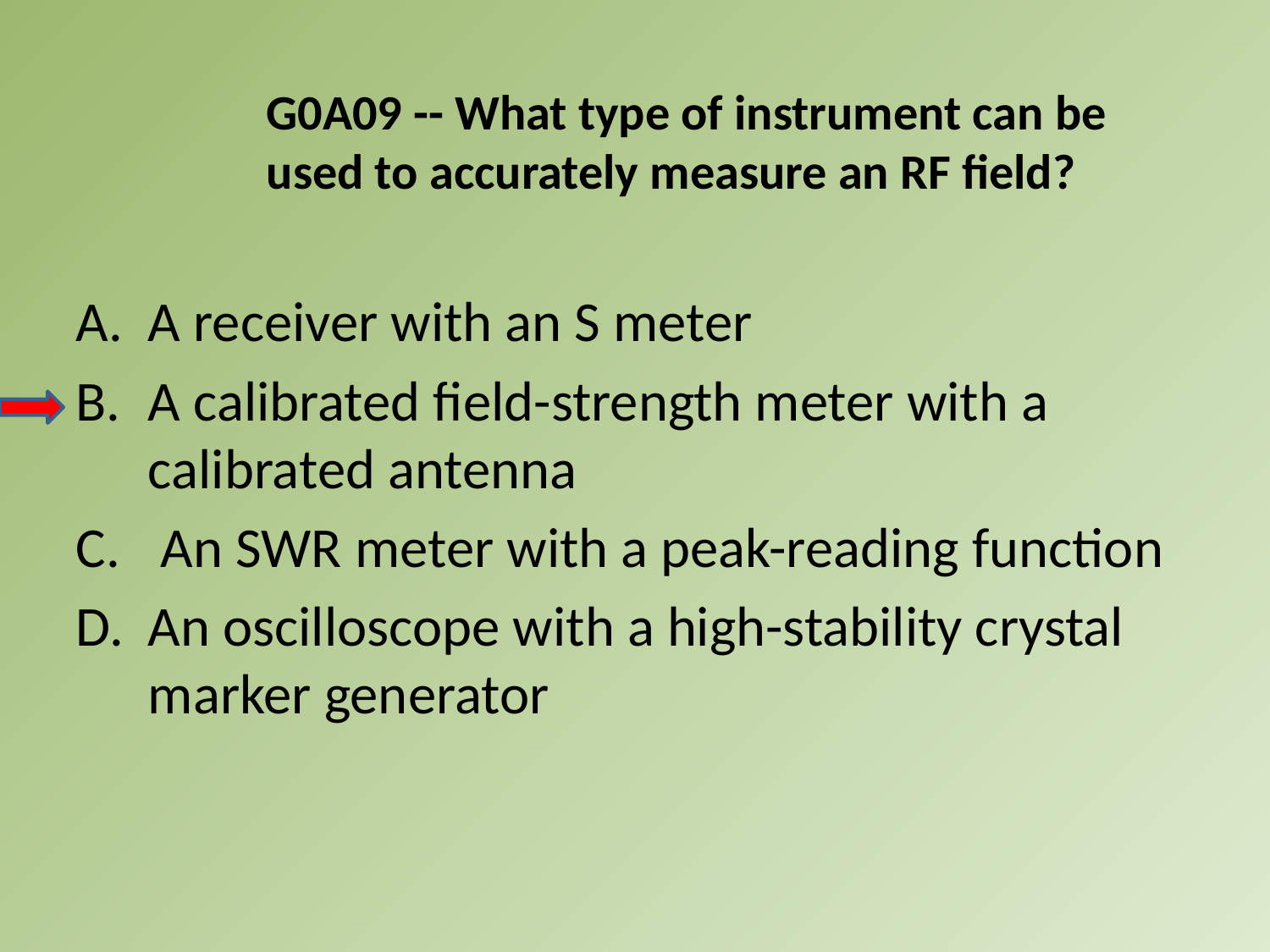

G0A09 -- What type of instrument can be used to accurately measure an RF field?
A.	A receiver with an S meter
B.	A calibrated field-strength meter with a calibrated antenna
C.	 An SWR meter with a peak-reading function
D.	An oscilloscope with a high-stability crystal marker generator